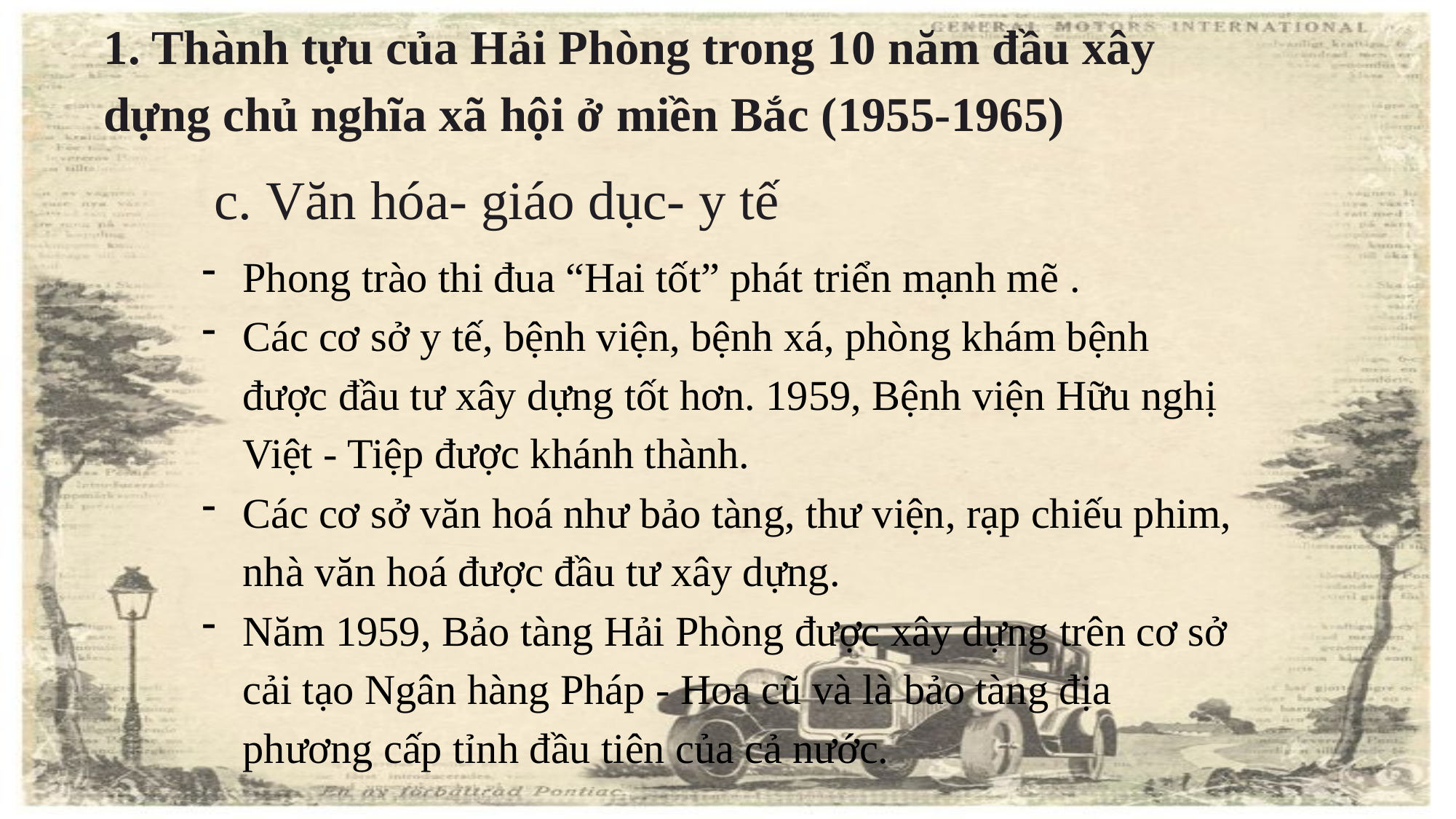

1. Thành tựu của Hải Phòng trong 10 năm đầu xây dựng chủ nghĩa xã hội ở miền Bắc (1955-1965)
c. Văn hóa- giáo dục- y tế
Phong trào thi đua “Hai tốt” phát triển mạnh mẽ .
Các cơ sở y tế, bệnh viện, bệnh xá, phòng khám bệnh được đầu tư xây dựng tốt hơn. 1959, Bệnh viện Hữu nghị Việt - Tiệp được khánh thành.
Các cơ sở văn hoá như bảo tàng, thư viện, rạp chiếu phim, nhà văn hoá được đầu tư xây dựng.
Năm 1959, Bảo tàng Hải Phòng được xây dựng trên cơ sở cải tạo Ngân hàng Pháp - Hoa cũ và là bảo tàng địa phương cấp tỉnh đầu tiên của cả nước.